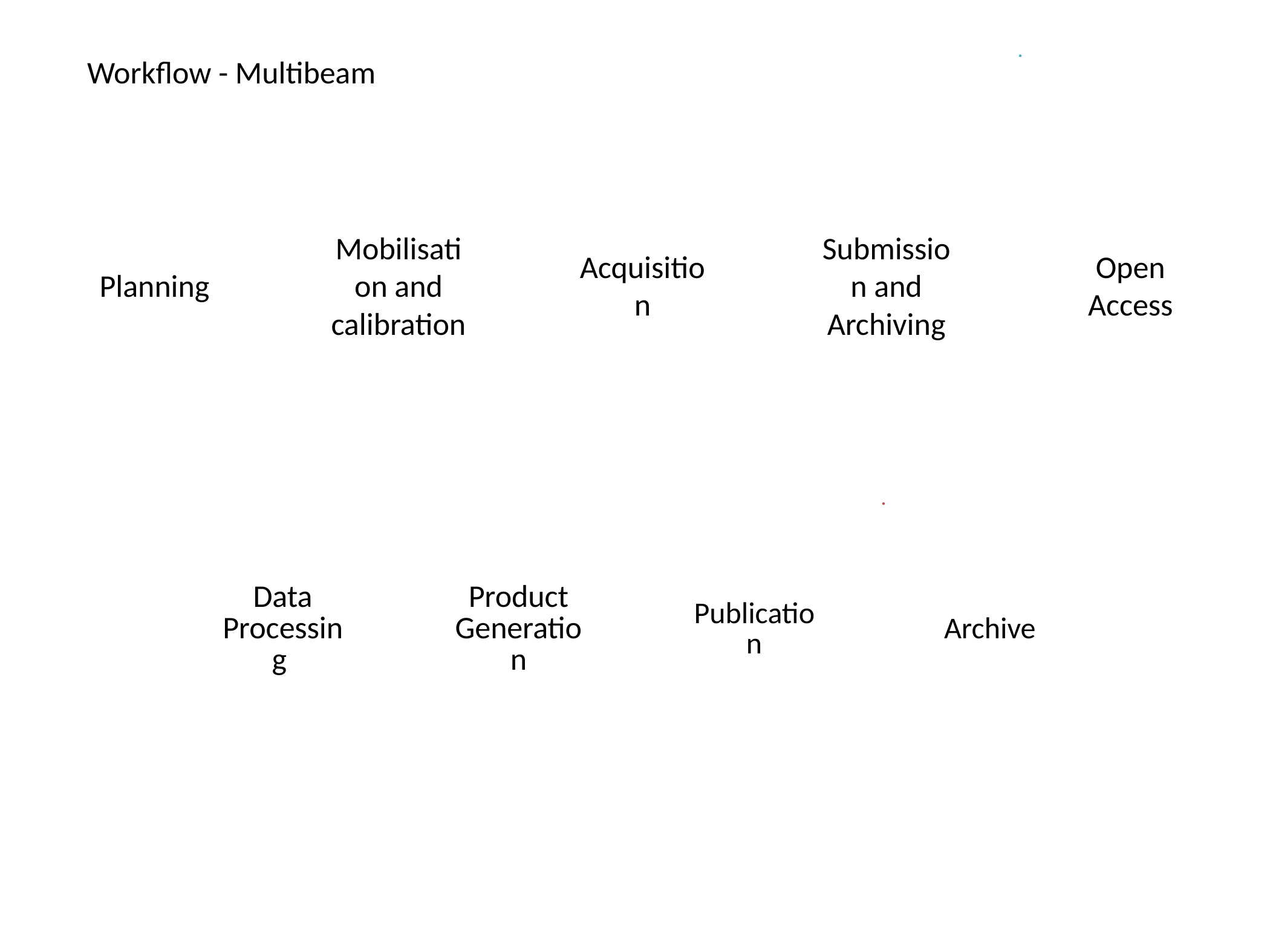

Planning
Mobilisation and calibration
Acquisition
Submission and Archiving
Open Access
Workflow - Multibeam

Data Processing
Product Generation
Publication
Archive